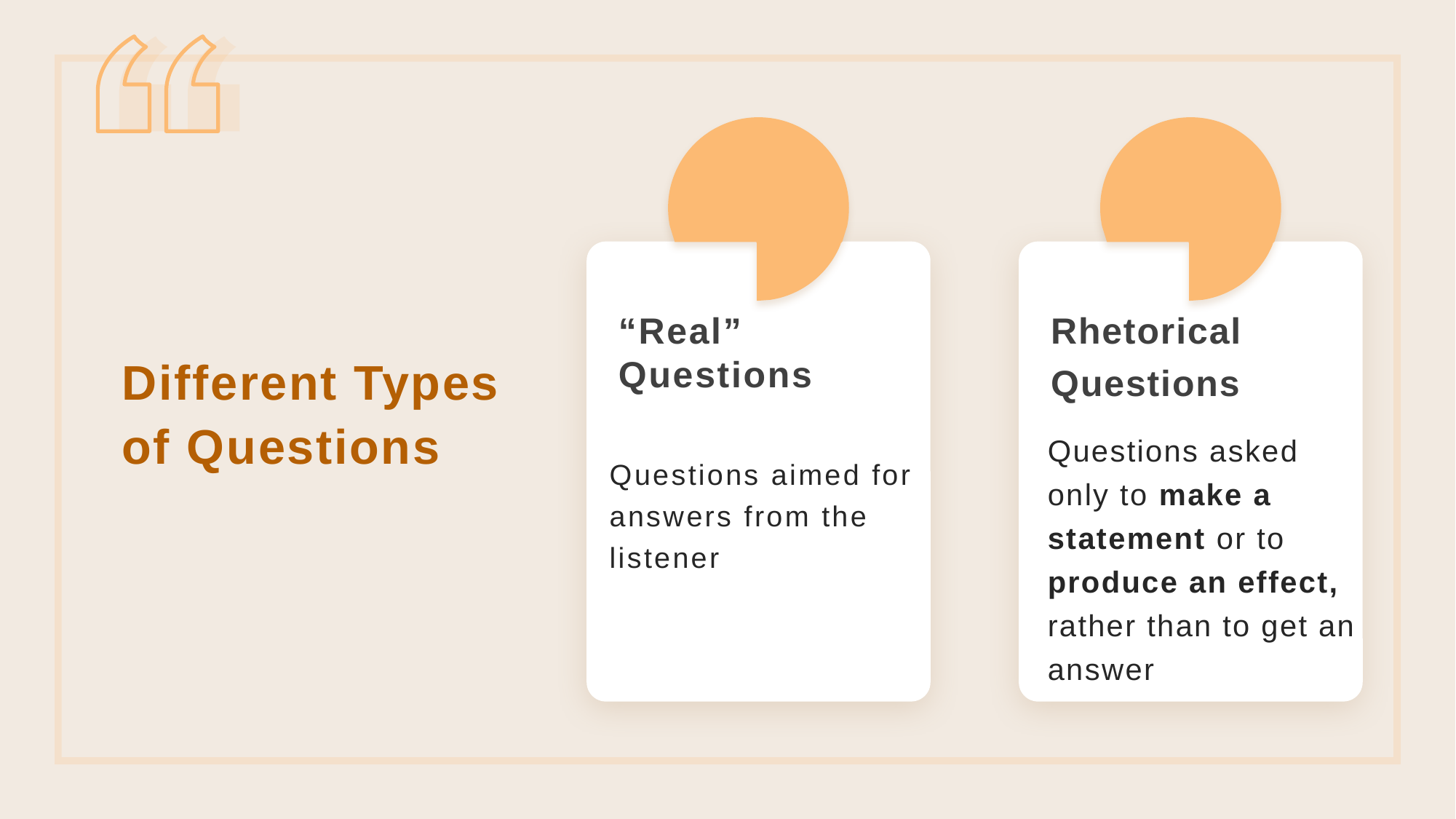

“Real”
Questions
Questions aimed for answers from the listener

Rhetorical Questions
Questions asked only to make a statement or to produce an effect, rather than to get an answer
Different Types of Questions